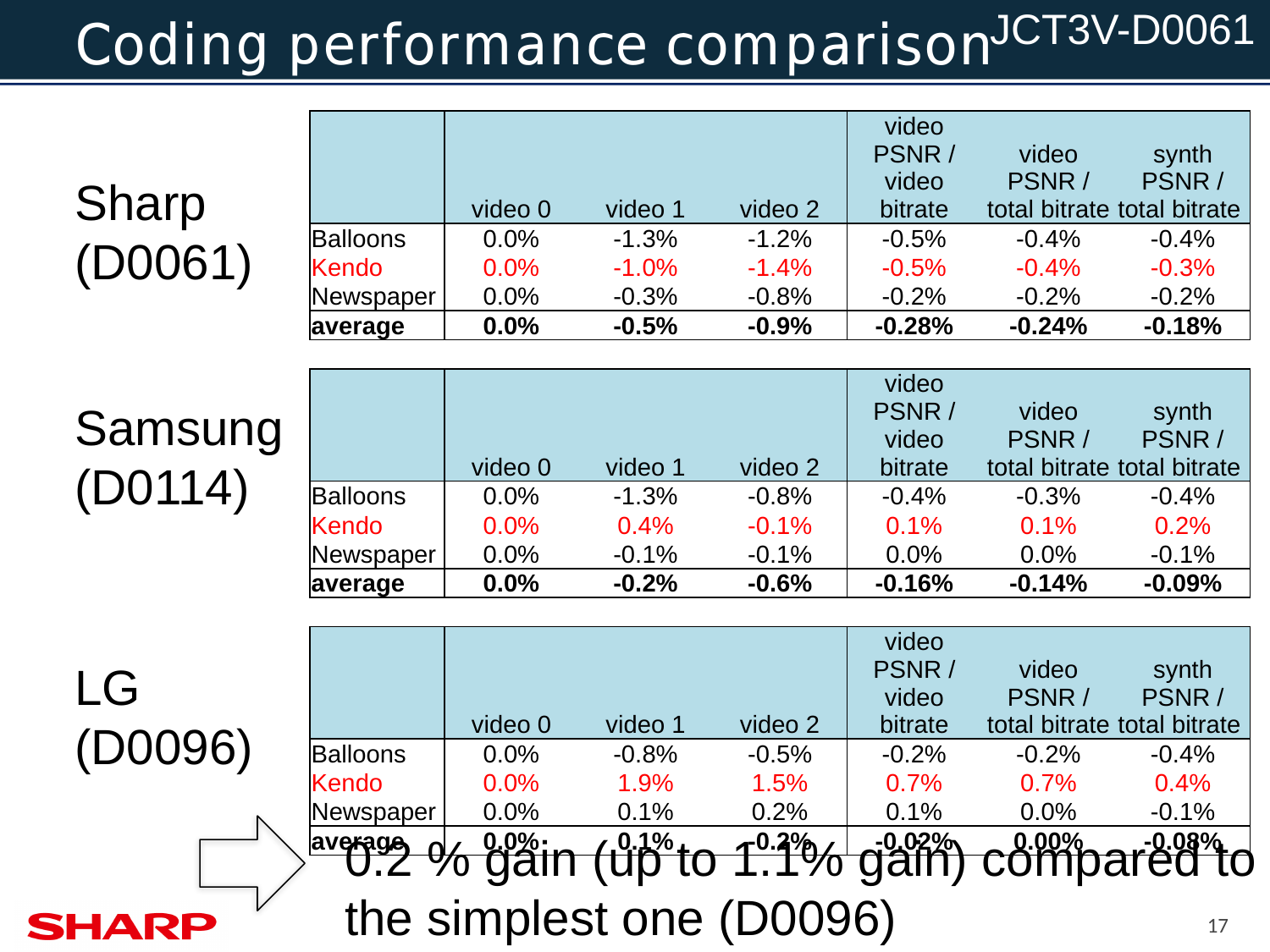

# Coding performance comparison
|  | video 0 | video 1 | video 2 | video PSNR / video bitrate | video PSNR / total bitrate | synth PSNR / total bitrate |
| --- | --- | --- | --- | --- | --- | --- |
| Balloons | 0.0% | -1.3% | -1.2% | -0.5% | -0.4% | -0.4% |
| Kendo | 0.0% | -1.0% | -1.4% | -0.5% | -0.4% | -0.3% |
| Newspaper | 0.0% | -0.3% | -0.8% | -0.2% | -0.2% | -0.2% |
| average | 0.0% | -0.5% | -0.9% | -0.28% | -0.24% | -0.18% |
|  |  |  |  |  |  |  |
|  | video 0 | video 1 | video 2 | video PSNR / video bitrate | video PSNR / total bitrate | synth PSNR / total bitrate |
| Balloons | 0.0% | -1.3% | -0.8% | -0.4% | -0.3% | -0.4% |
| Kendo | 0.0% | 0.4% | -0.1% | 0.1% | 0.1% | 0.2% |
| Newspaper | 0.0% | -0.1% | -0.1% | 0.0% | 0.0% | -0.1% |
| average | 0.0% | -0.2% | -0.6% | -0.16% | -0.14% | -0.09% |
|  |  |  |  |  |  |  |
|  | video 0 | video 1 | video 2 | video PSNR / video bitrate | video PSNR / total bitrate | synth PSNR / total bitrate |
| Balloons | 0.0% | -0.8% | -0.5% | -0.2% | -0.2% | -0.4% |
| Kendo | 0.0% | 1.9% | 1.5% | 0.7% | 0.7% | 0.4% |
| Newspaper | 0.0% | 0.1% | 0.2% | 0.1% | 0.0% | -0.1% |
| average | 0.0% | 0.1% | -0.2% | -0.02% | 0.00% | -0.08% |
Sharp
(D0061)
Samsung
(D0114)
LG
(D0096)

0.2 % gain (up to 1.1% gain) compared to the simplest one (D0096)
17